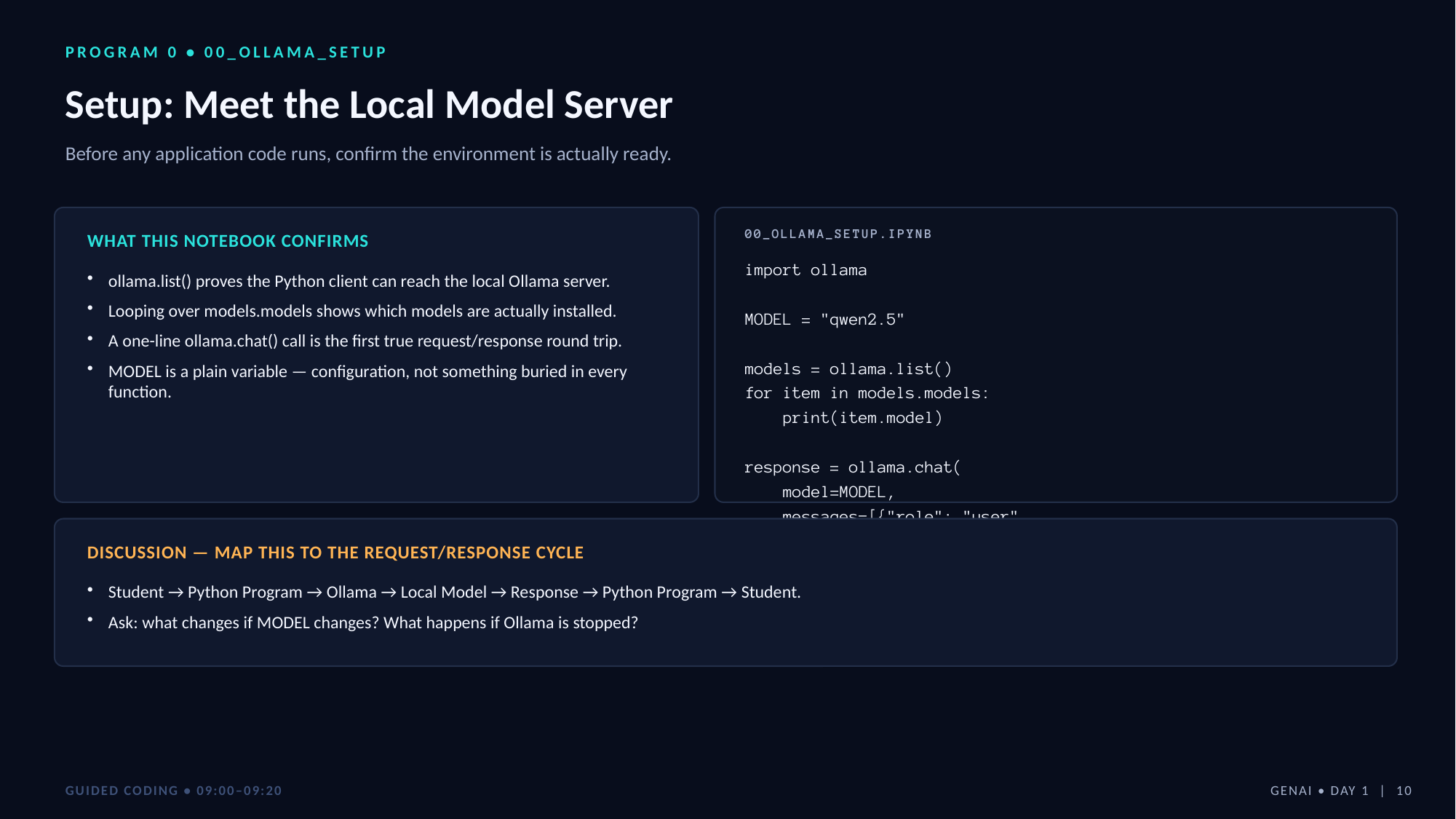

PROGRAM 0 • 00_OLLAMA_SETUP
Setup: Meet the Local Model Server
Before any application code runs, confirm the environment is actually ready.

00_OLLAMA_SETUP.IPYNB
WHAT THIS NOTEBOOK CONFIRMS
import ollama

MODEL = "qwen2.5"

models = ollama.list()
for item in models.models:
    print(item.model)

response = ollama.chat(
    model=MODEL,
    messages=[{"role": "user",
               "content": "In one sentence, what is an LLM?"}]
)
print(response.message.content)
ollama.list() proves the Python client can reach the local Ollama server.
Looping over models.models shows which models are actually installed.
A one-line ollama.chat() call is the first true request/response round trip.
MODEL is a plain variable — configuration, not something buried in every function.

DISCUSSION — MAP THIS TO THE REQUEST/RESPONSE CYCLE
Student → Python Program → Ollama → Local Model → Response → Python Program → Student.
Ask: what changes if MODEL changes? What happens if Ollama is stopped?
GUIDED CODING • 09:00–09:20
GENAI • DAY 1  |  10